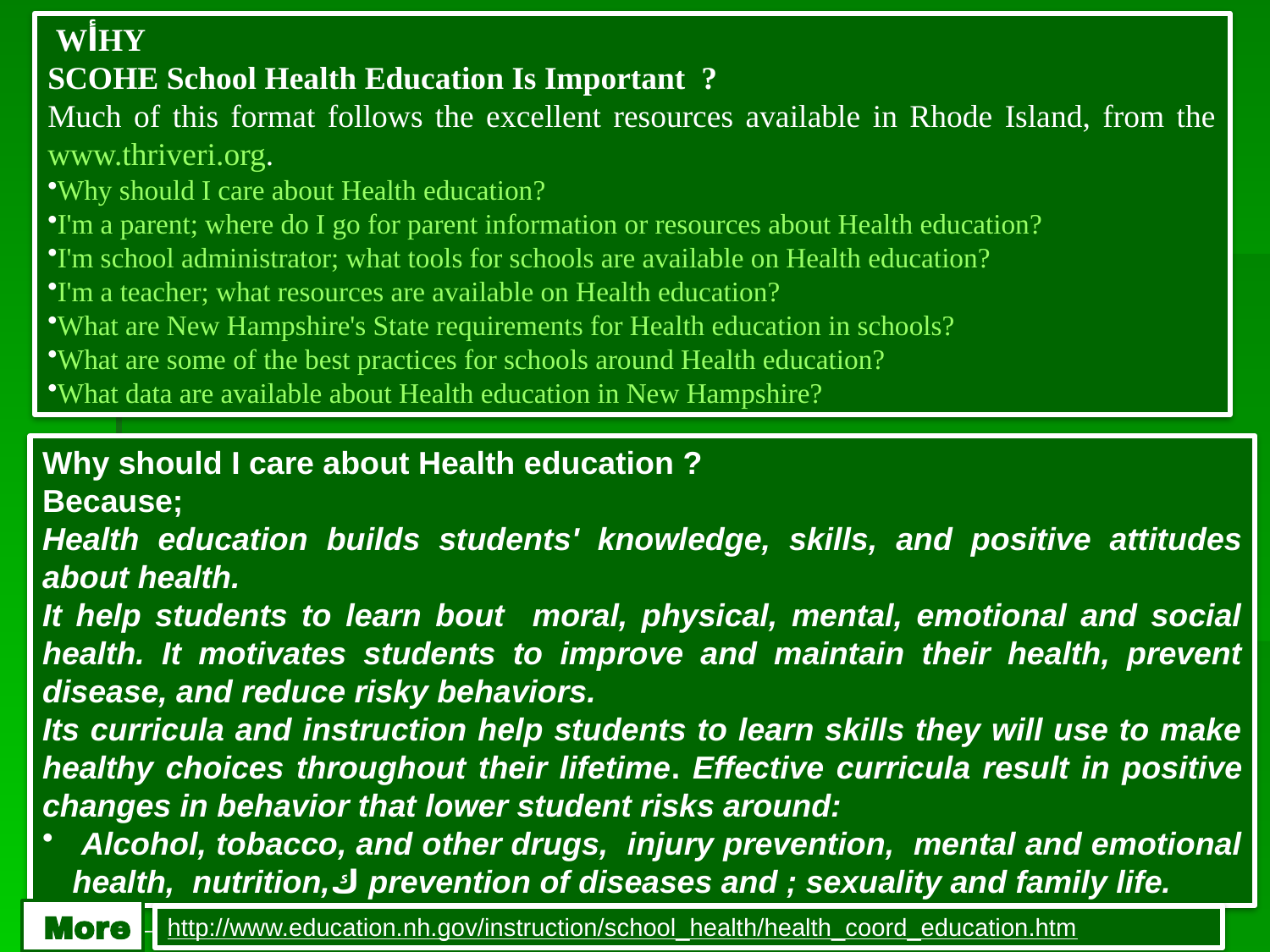

WأHY
SCOHE School Health Education Is Important  ?
Much of this format follows the excellent resources available in Rhode Island, from the www.thriveri.org.
Why should I care about Health education?
I'm a parent; where do I go for parent information or resources about Health education?
I'm school administrator; what tools for schools are available on Health education?
I'm a teacher; what resources are available on Health education?
What are New Hampshire's State requirements for Health education in schools?
What are some of the best practices for schools around Health education?
What data are available about Health education in New Hampshire?
Why should I care about Health education ?
Because;
Health education builds students' knowledge, skills, and positive attitudes about health.
It help students to learn bout  moral, physical, mental, emotional and social health. It motivates students to improve and maintain their health, prevent disease, and reduce risky behaviors.
Its curricula and instruction help students to learn skills they will use to make healthy choices throughout their lifetime. Effective curricula result in positive changes in behavior that lower student risks around:
 Alcohol, tobacco, and other drugs,  injury prevention,  mental and emotional health,  nutrition,ك prevention of diseases and ; sexuality and family life.
JOHALISCOOHE2015_2018
CHS485
13
More
http://www.education.nh.gov/instruction/school_health/health_coord_education.htm